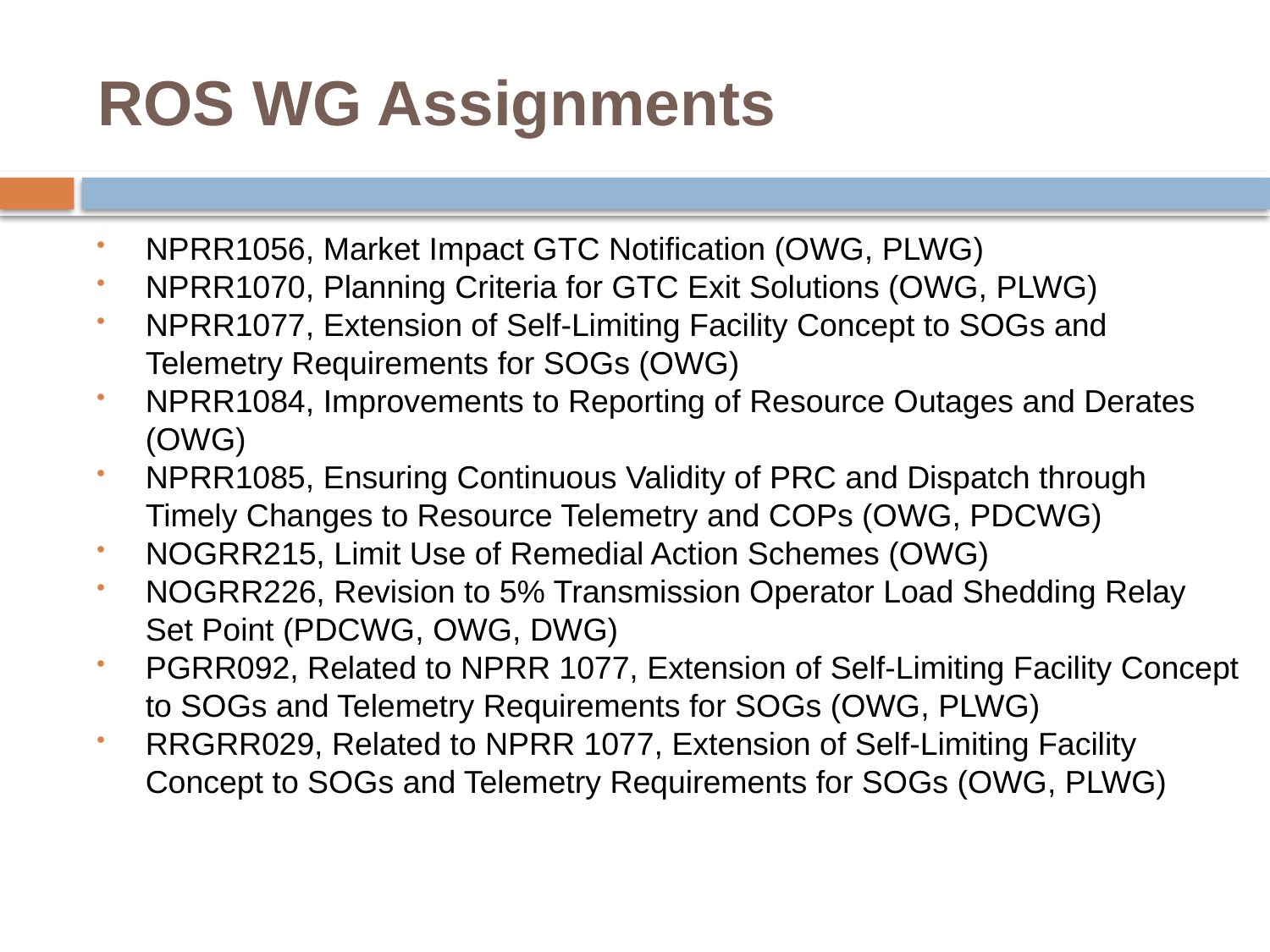

# ROS WG Assignments
NPRR1056, Market Impact GTC Notification (OWG, PLWG)
NPRR1070, Planning Criteria for GTC Exit Solutions (OWG, PLWG)
NPRR1077, Extension of Self-Limiting Facility Concept to SOGs and Telemetry Requirements for SOGs (OWG)
NPRR1084, Improvements to Reporting of Resource Outages and Derates (OWG)
NPRR1085, Ensuring Continuous Validity of PRC and Dispatch through Timely Changes to Resource Telemetry and COPs (OWG, PDCWG)
NOGRR215, Limit Use of Remedial Action Schemes (OWG)
NOGRR226, Revision to 5% Transmission Operator Load Shedding Relay Set Point (PDCWG, OWG, DWG)
PGRR092, Related to NPRR 1077, Extension of Self-Limiting Facility Concept to SOGs and Telemetry Requirements for SOGs (OWG, PLWG)
RRGRR029, Related to NPRR 1077, Extension of Self-Limiting Facility Concept to SOGs and Telemetry Requirements for SOGs (OWG, PLWG)